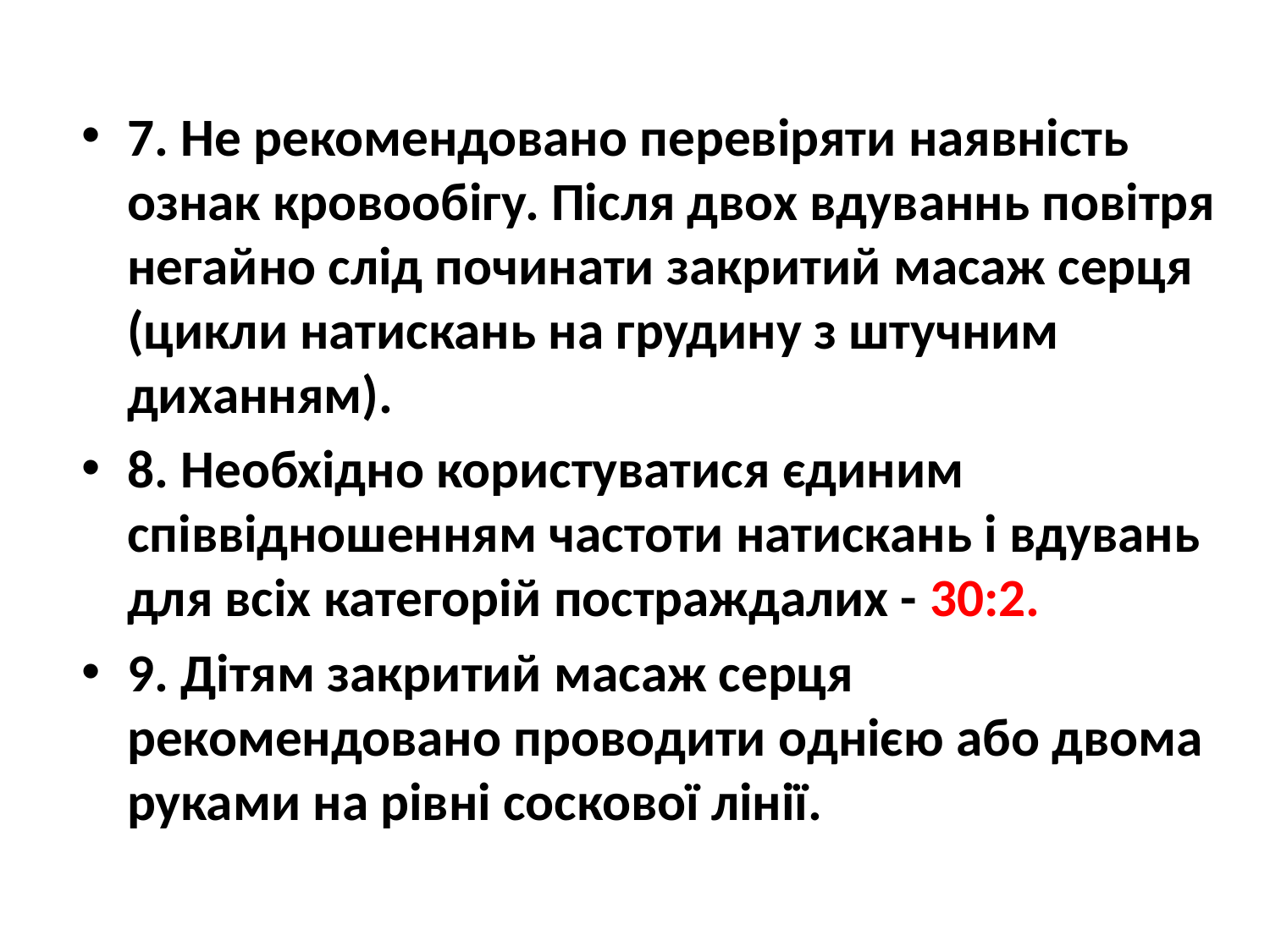

7. Не рекомендовано перевіряти наявність ознак кровообігу. Після двох вдуваннь повітря негайно слід починати закритий масаж серця (цикли натискань на грудину з штучним диханням).
8. Необхідно користуватися єдиним співвідношенням частоти натискань і вдувань для всіх категорій постраждалих - 30:2.
9. Дітям закритий масаж серця рекомендовано проводити однією або двома руками на рівні соскової лінії.